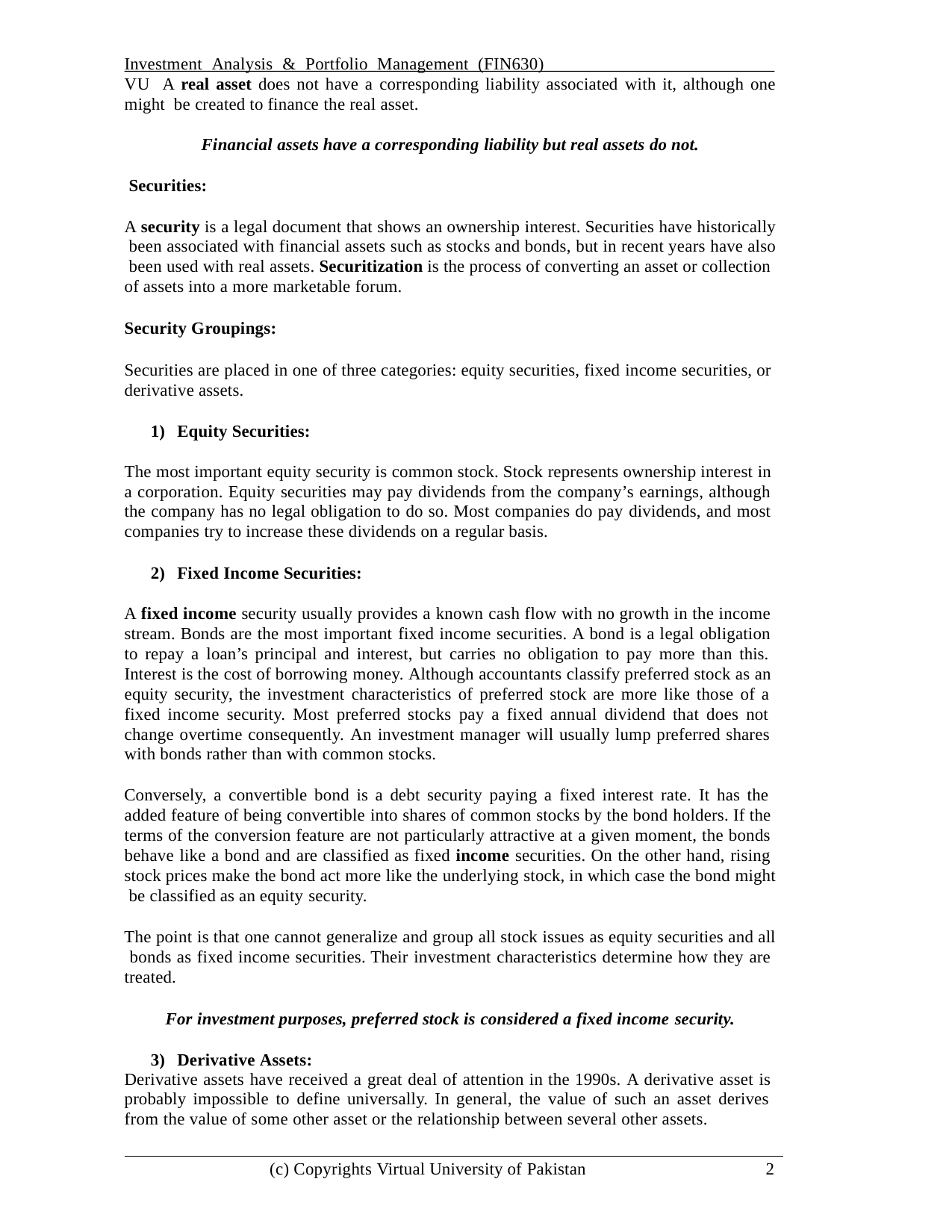

Investment Analysis & Portfolio Management (FIN630)	VU  A real asset does not have a corresponding liability associated with it, although one might  be created to finance the real asset.

Financial assets have a corresponding liability but real assets do not.

Securities:

A security is a legal document that shows an ownership interest. Securities have historically  been associated with financial assets such as stocks and bonds, but in recent years have also  been used with real assets. Securitization is the process of converting an asset or collection  of assets into a more marketable forum.

Security Groupings:

Securities are placed in one of three categories: equity securities, fixed income securities, or  derivative assets.

Equity Securities:

The most important equity security is common stock. Stock represents ownership interest in  a corporation. Equity securities may pay dividends from the company’s earnings, although  the company has no legal obligation to do so. Most companies do pay dividends, and most  companies try to increase these dividends on a regular basis.

Fixed Income Securities:

A fixed income security usually provides a known cash flow with no growth in the income  stream. Bonds are the most important fixed income securities. A bond is a legal obligation  to repay a loan’s principal and interest, but carries no obligation to pay more than this.  Interest is the cost of borrowing money. Although accountants classify preferred stock as an  equity security, the investment characteristics of preferred stock are more like those of a  fixed income security. Most preferred stocks pay a fixed annual dividend that does not  change overtime consequently. An investment manager will usually lump preferred shares  with bonds rather than with common stocks.

Conversely, a convertible bond is a debt security paying a fixed interest rate. It has the  added feature of being convertible into shares of common stocks by the bond holders. If the  terms of the conversion feature are not particularly attractive at a given moment, the bonds  behave like a bond and are classified as fixed income securities. On the other hand, rising  stock prices make the bond act more like the underlying stock, in which case the bond might  be classified as an equity security.

The point is that one cannot generalize and group all stock issues as equity securities and all  bonds as fixed income securities. Their investment characteristics determine how they are  treated.

For investment purposes, preferred stock is considered a fixed income security.

Derivative Assets:
Derivative assets have received a great deal of attention in the 1990s. A derivative asset is  probably impossible to define universally. In general, the value of such an asset derives  from the value of some other asset or the relationship between several other assets.

(c) Copyrights Virtual University of Pakistan
2